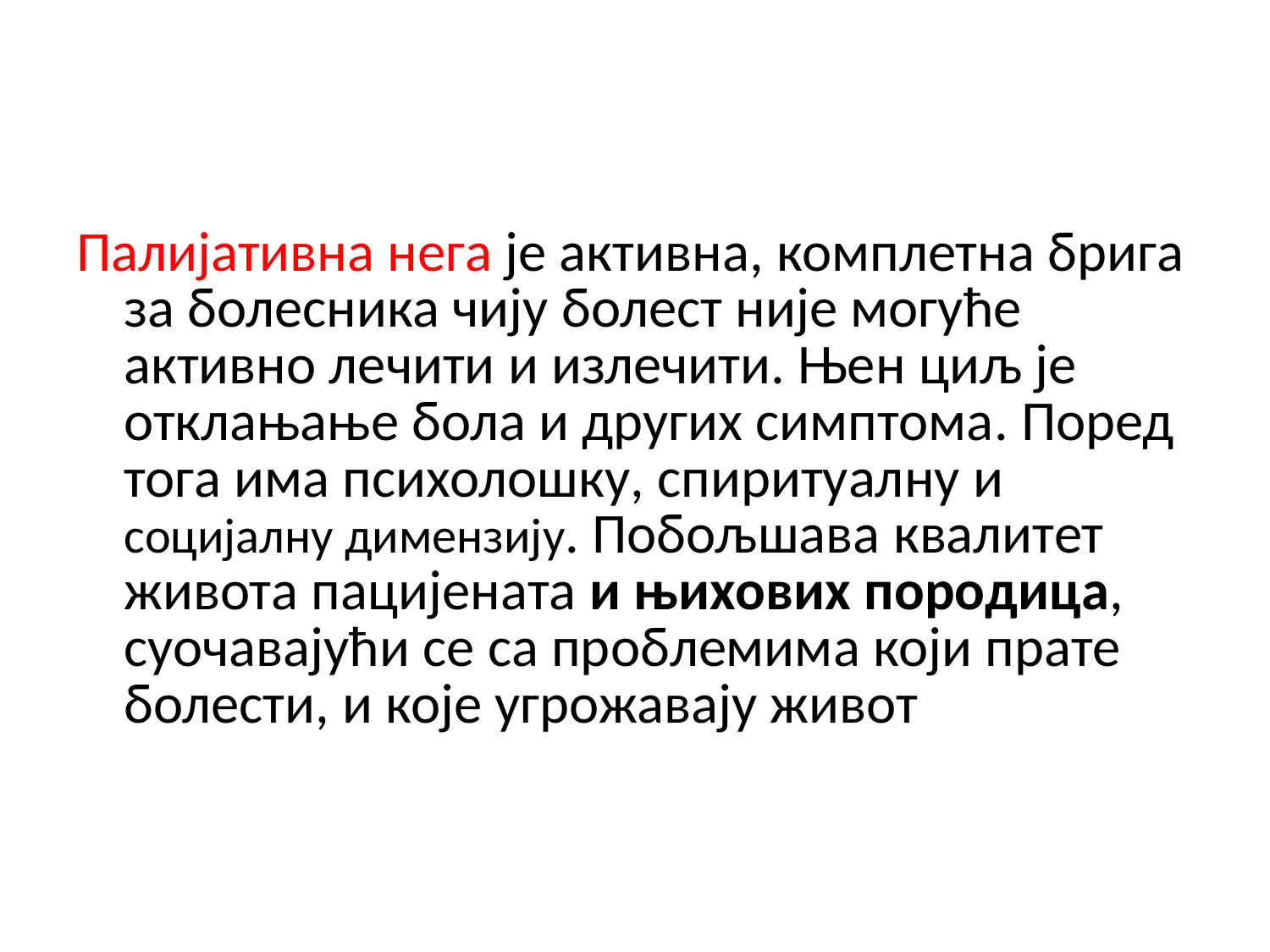

#
Палијативна нега је активна, комплетна брига за болесника чију болест није могуће активно лечити и излечити. Њен циљ је отклањање бола и других симптома. Поред тога има психолошку, спиритуалну и социјалну димензију. Побољшава квалитет живота пацијената и њихових породица, суочавајући се са проблемима који прате болести, и које угрожавају живот